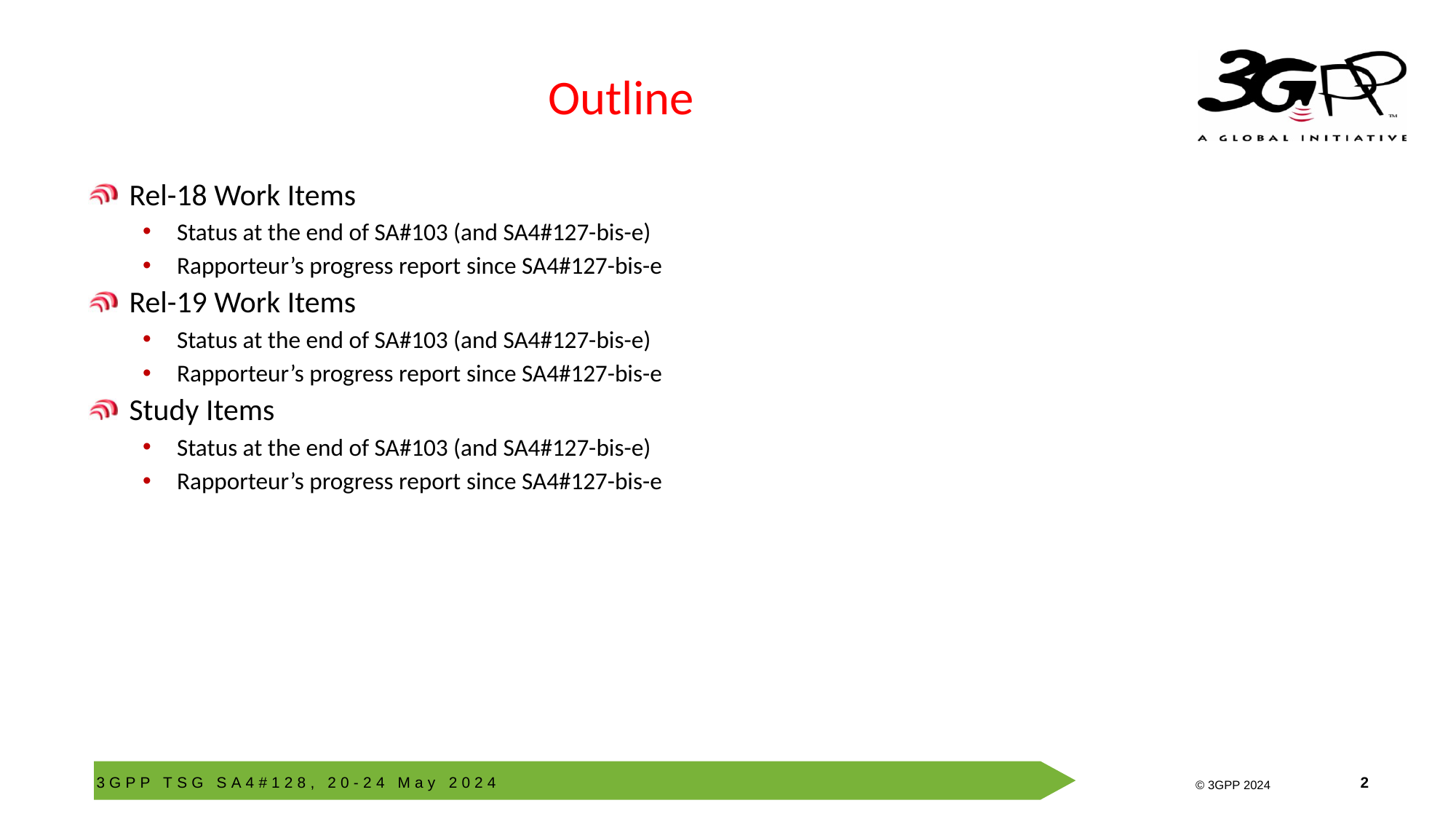

# Outline
Rel-18 Work Items
Status at the end of SA#103 (and SA4#127-bis-e)
Rapporteur’s progress report since SA4#127-bis-e
Rel-19 Work Items
Status at the end of SA#103 (and SA4#127-bis-e)
Rapporteur’s progress report since SA4#127-bis-e
Study Items
Status at the end of SA#103 (and SA4#127-bis-e)
Rapporteur’s progress report since SA4#127-bis-e